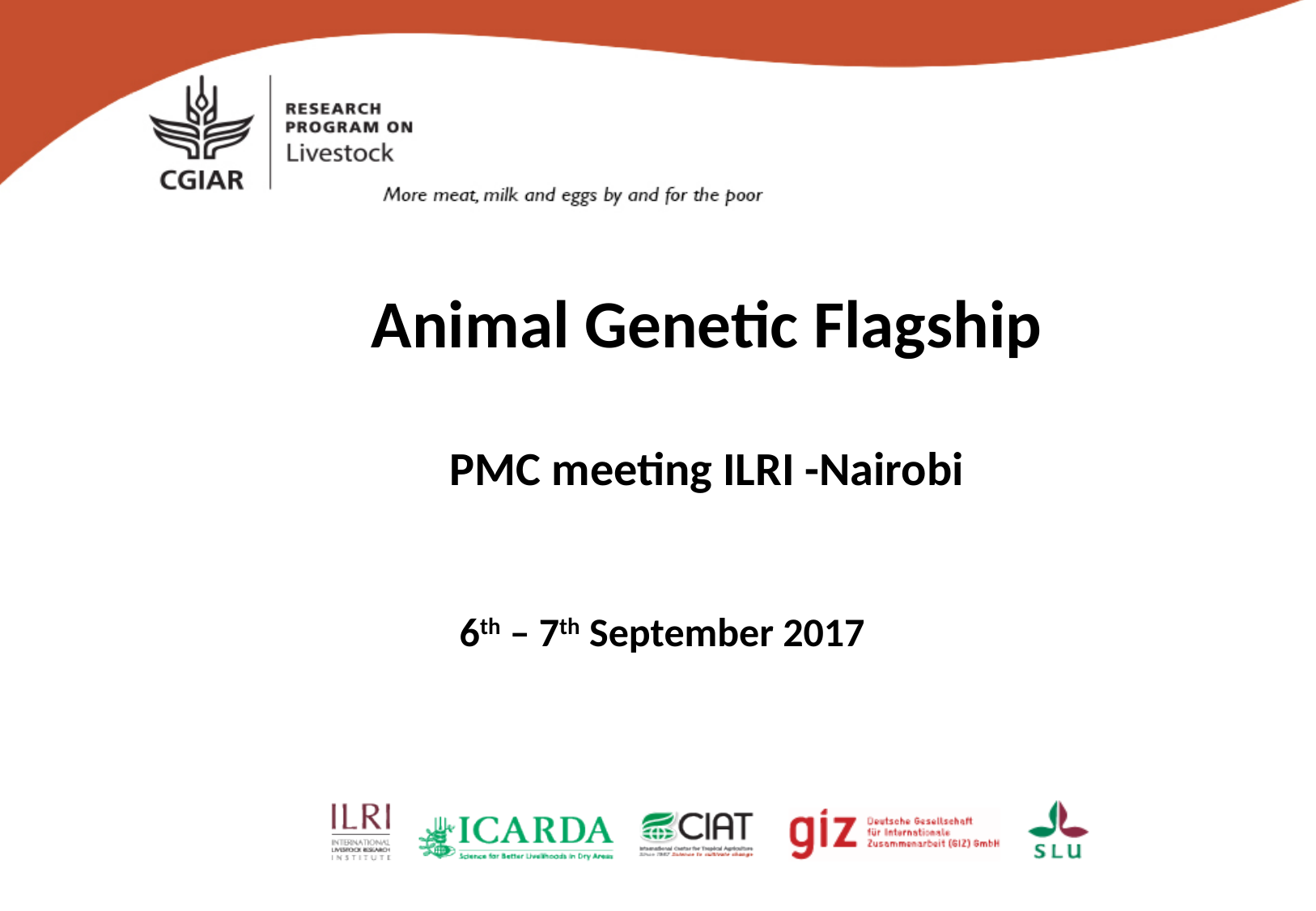

Animal Genetic Flagship

PMC meeting ILRI -Nairobi
 6th – 7th September 2017